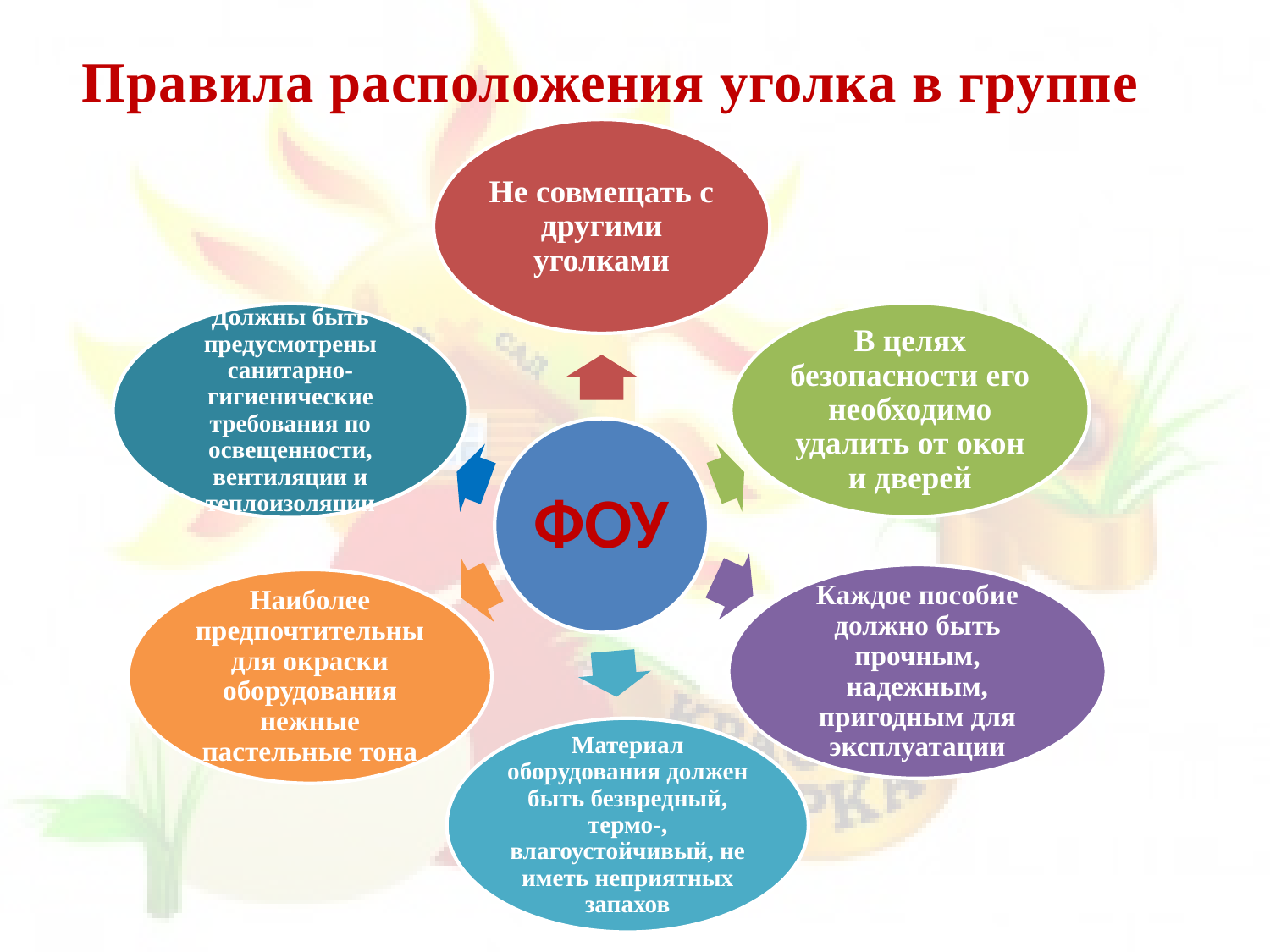

Правила расположения уголка в группе
ФОУ

Не совмещать с другими уголками

В целях безопасности его необходимо удалить от окон и дверей

Каждое пособие должно быть прочным, надежным, пригодным для эксплуатации

Материал оборудования должен быть безвредный, термо-, влагоустойчивый, не иметь неприятных запахов

Наиболее предпочтительны для окраски оборудования нежные пастельные тона

Должны быть предусмотрены санитарно-гигиенические требования по освещенности, вентиляции и теплоизоляции